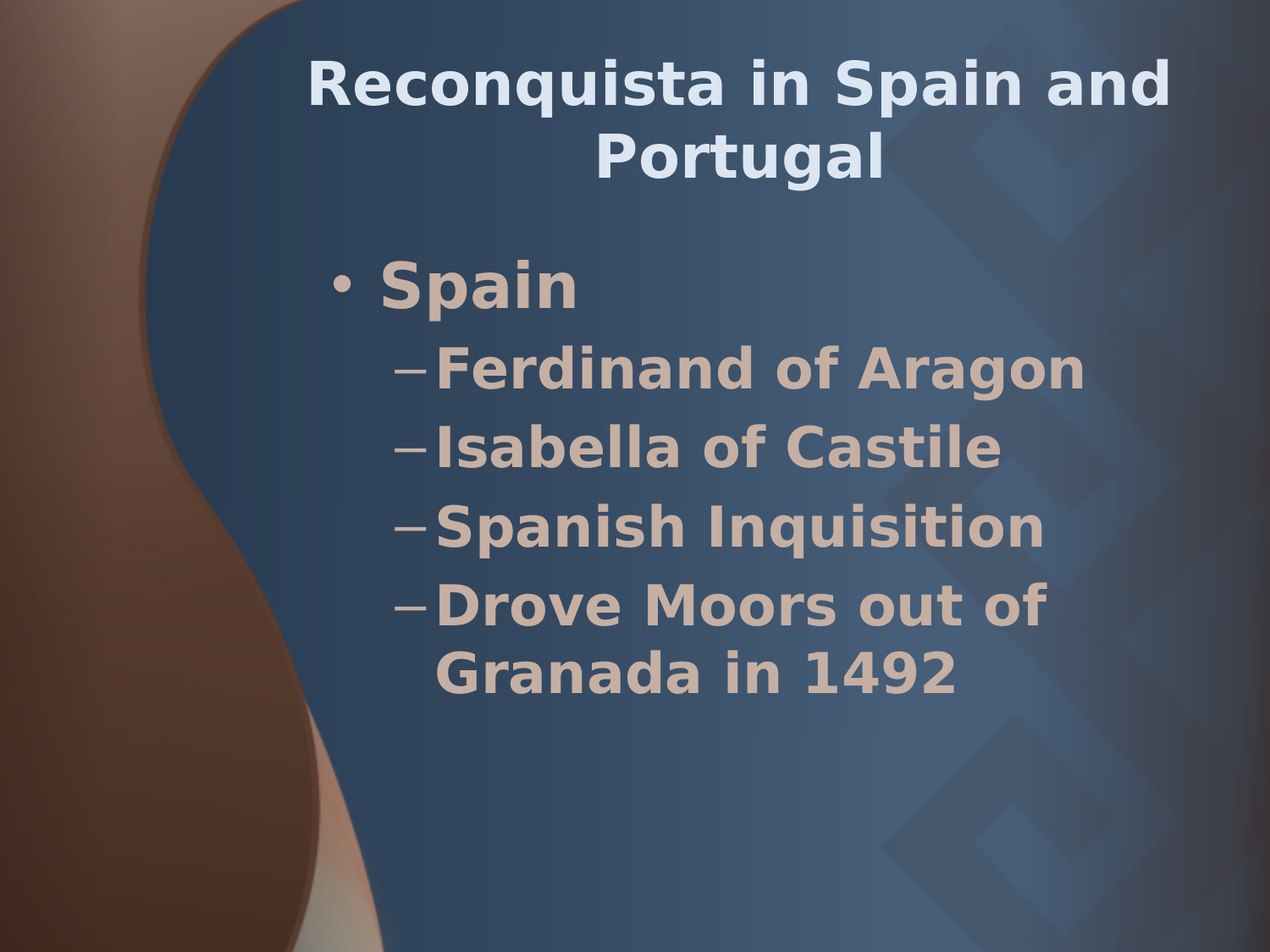

# Reconquista in Spain and Portugal
Spain
Ferdinand of Aragon
Isabella of Castile
Spanish Inquisition
Drove Moors out of Granada in 1492